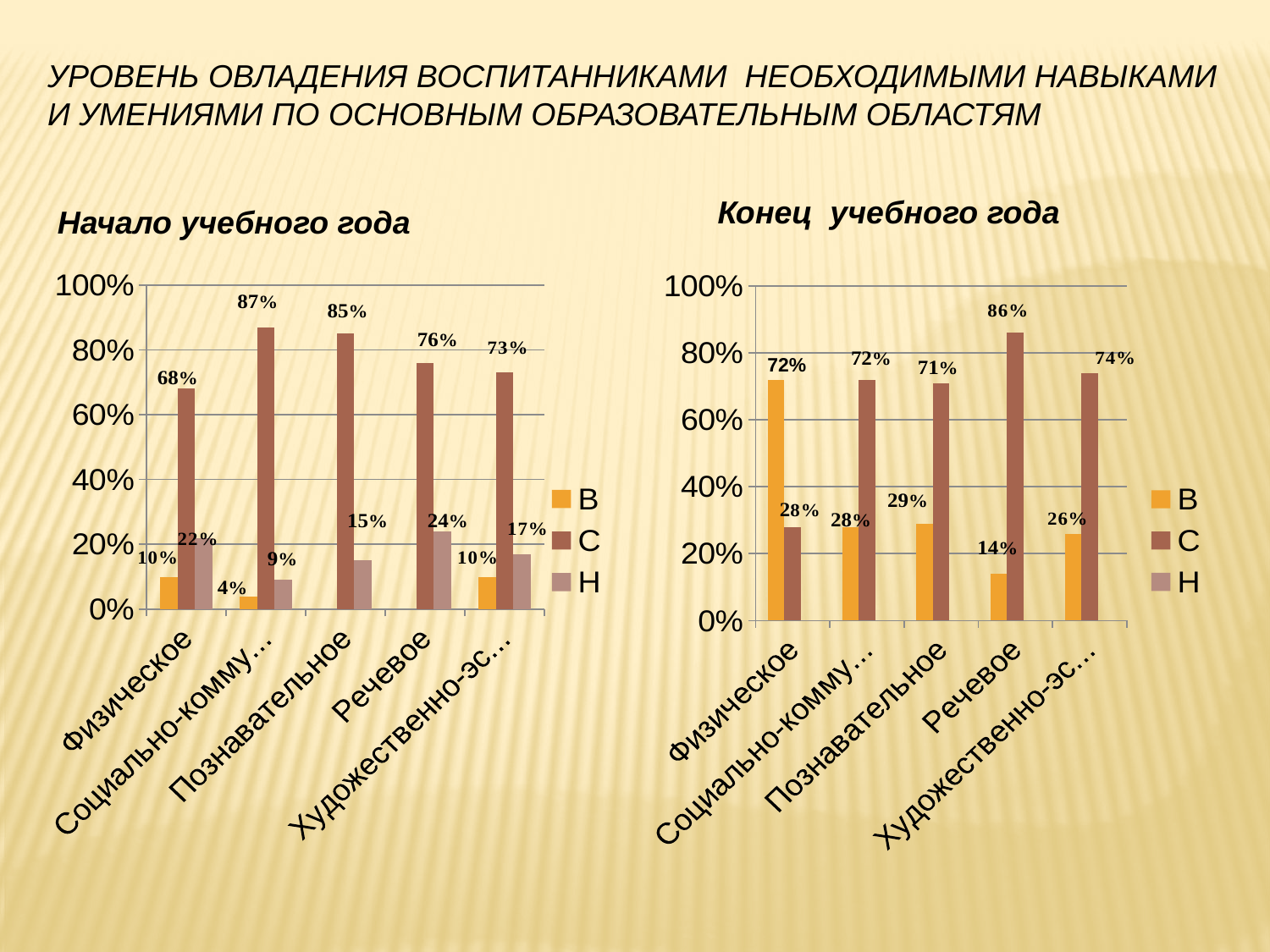

# Уровень овладения воспитанниками  необходимыми навыками и умениями по основным образовательным областям
Конец  учебного года
Начало учебного года

### Chart

| Category | В | С | Н |
|---|---|---|---|
| Физическое | 0.1 | 0.6800000000000002 | 0.22000000000000003 |
| Социально-коммуникативное | 0.04000000000000001 | 0.8700000000000001 | 0.09000000000000002 |
| Познавательное | None | 0.8500000000000001 | 0.15000000000000002 |
| Речевое | None | 0.7600000000000001 | 0.24000000000000002 |
| Художественно-эстетическое | 0.1 | 0.7300000000000001 | 0.17 |

### Chart

| Category | В | С | Н |
|---|---|---|---|
| Физическое | 0.7200000000000001 | 0.2800000000000001 | 0.0 |
| Социально-коммуникативное | 0.2800000000000001 | 0.7200000000000001 | 0.0 |
| Познавательное | 0.29000000000000004 | 0.7100000000000001 | 0.0 |
| Речевое | 0.14 | 0.8600000000000001 | 0.0 |
| Художественно-эстетическое | 0.26 | 0.7400000000000001 | 0.0 |
72%